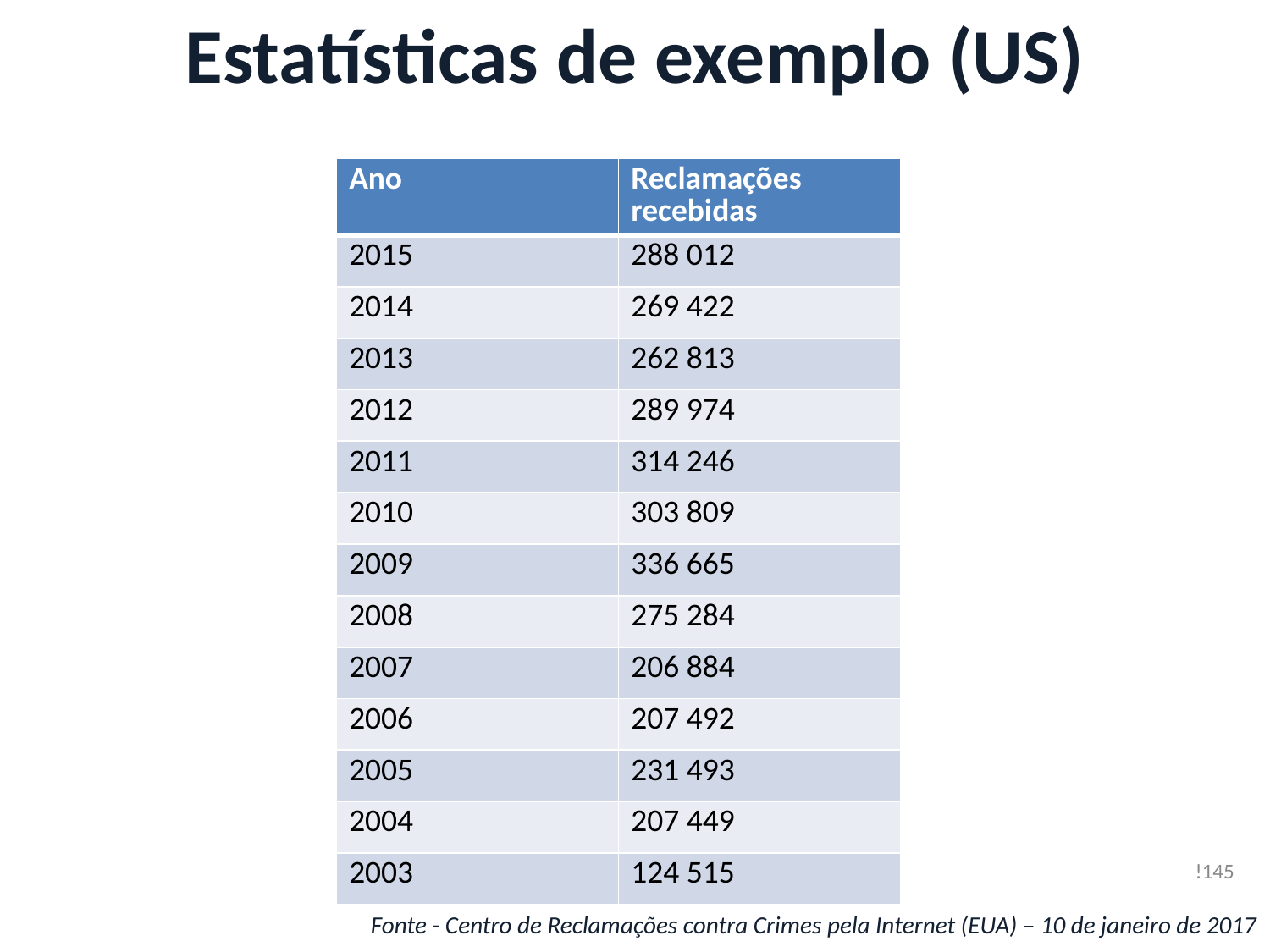

# Estatísticas de exemplo (US)
| Ano | Reclamações recebidas |
| --- | --- |
| 2015 | 288 012 |
| 2014 | 269 422 |
| 2013 | 262 813 |
| 2012 | 289 974 |
| 2011 | 314 246 |
| 2010 | 303 809 |
| 2009 | 336 665 |
| 2008 | 275 284 |
| 2007 | 206 884 |
| 2006 | 207 492 |
| 2005 | 231 493 |
| 2004 | 207 449 |
| 2003 | 124 515 |
!145
Fonte - Centro de Reclamações contra Crimes pela Internet (EUA) – 10 de janeiro de 2017